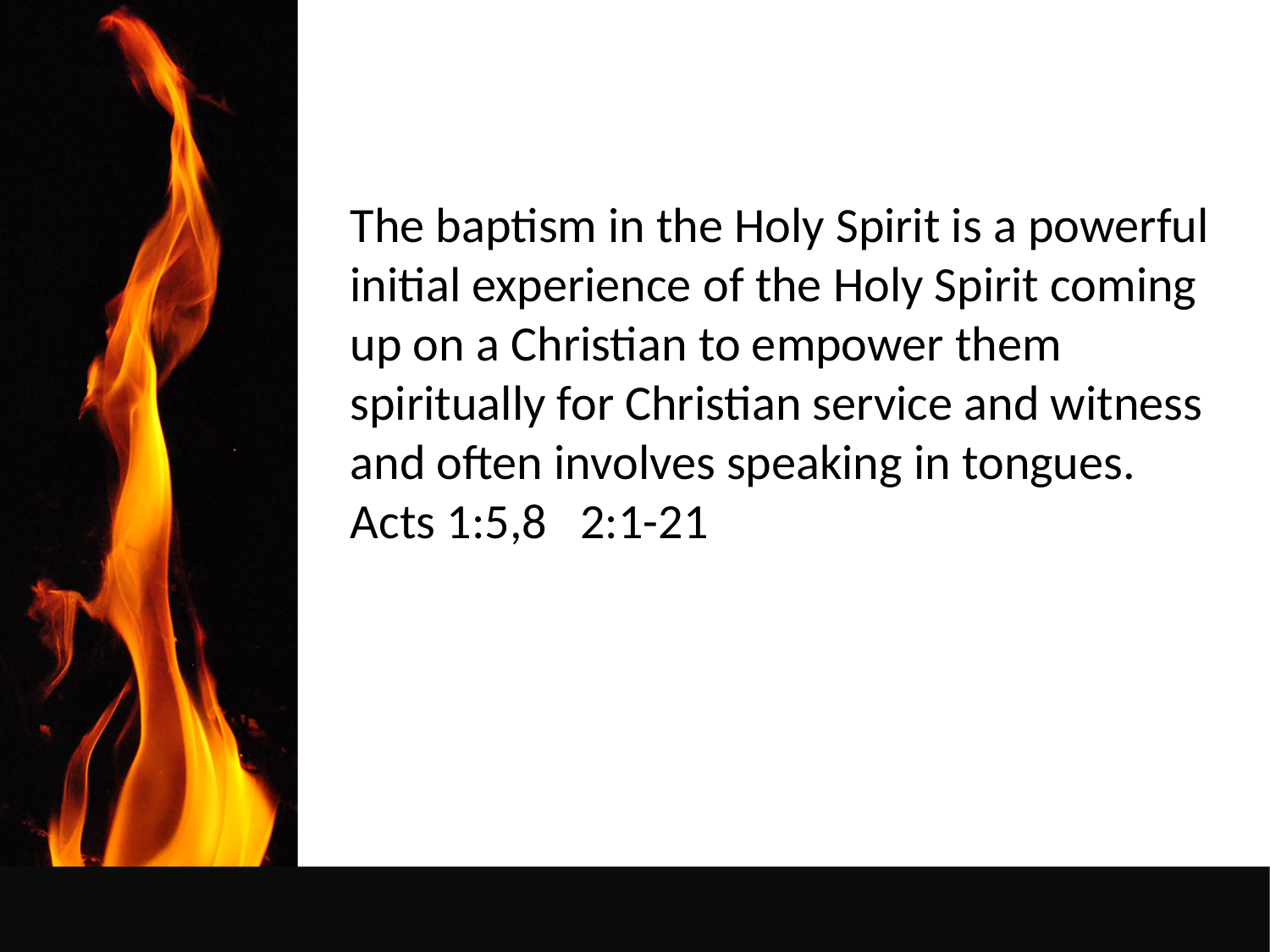

The baptism in the Holy Spirit is a powerful initial experience of the Holy Spirit coming up on a Christian to empower them spiritually for Christian service and witness and often involves speaking in tongues. Acts 1:5,8   2:1-21